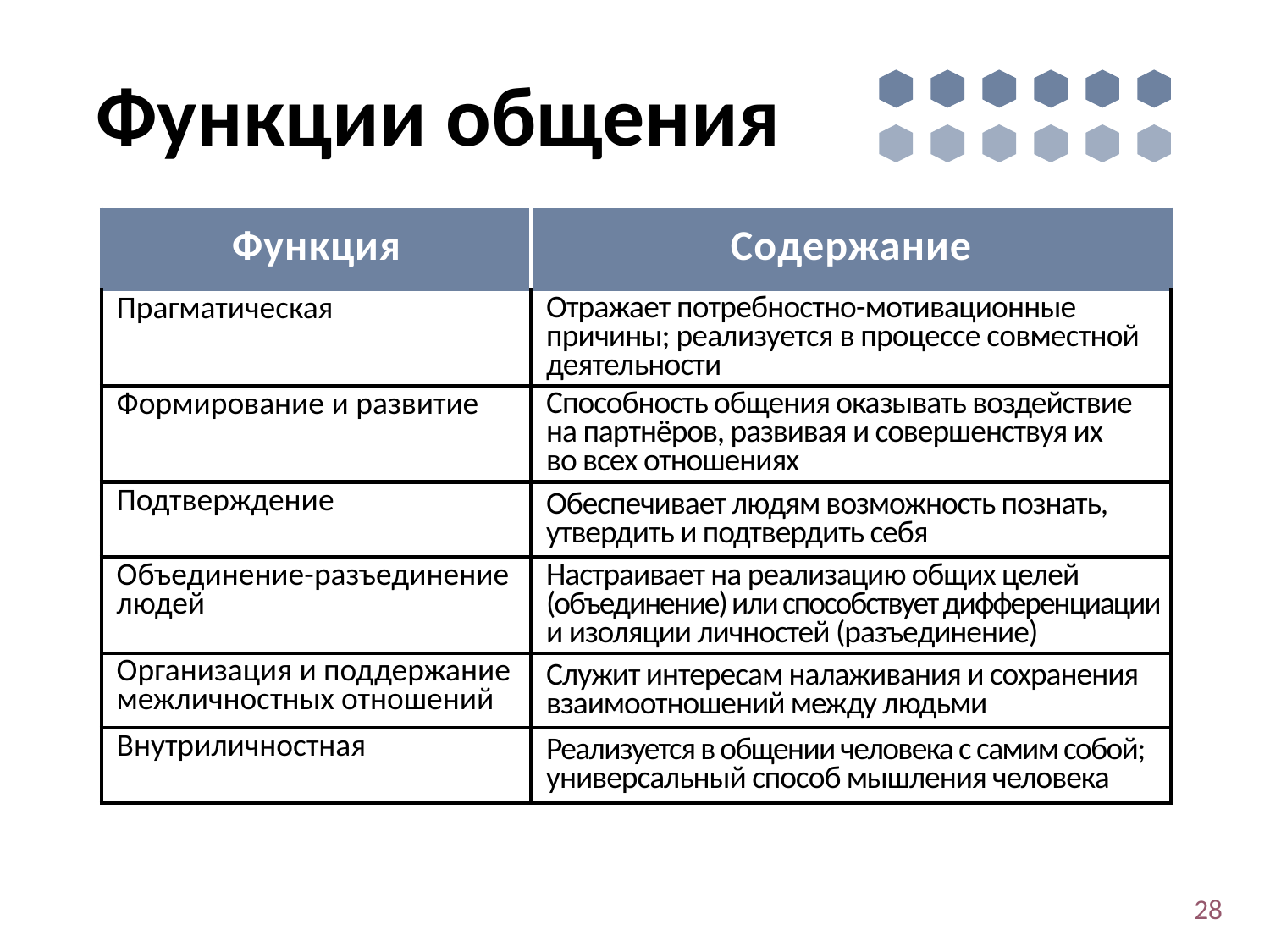

# Функции общения

| Функция | Содержание |
| --- | --- |
| Прагматическая | Отражает потребностно-мотивационные причины; реализуется в процессе совместной деятельности |
| Формирование и развитие | Способность общения оказывать воздействие на партнёров, развивая и совершенствуя их во всех отношениях |
| Подтверждение | Обеспечивает людям возможность познать, утвердить и подтвердить себя |
| Объединение-разъединение людей | Настраивает на реализацию общих целей (объединение) или способствует дифференциации и изоляции личностей (разъединение) |
| Организация и поддержание межличностных отношений | Служит интересам налаживания и сохранения взаимоотношений между людьми |
| Внутриличностная | Реализуется в общении человека с самим собой; универсальный способ мышления человека |
28